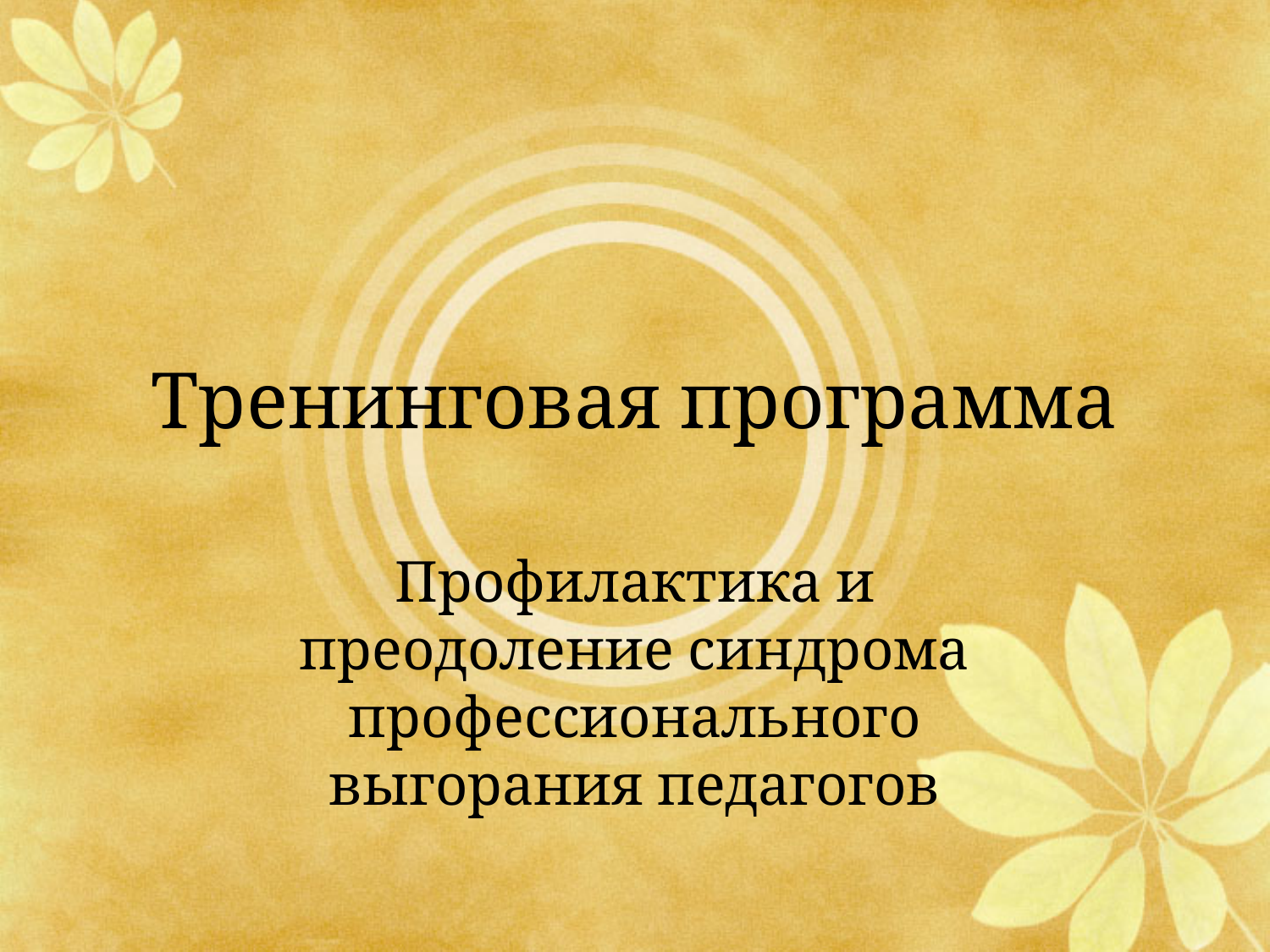

# Тренинговая программа
Профилактика и преодоление синдрома профессионального выгорания педагогов